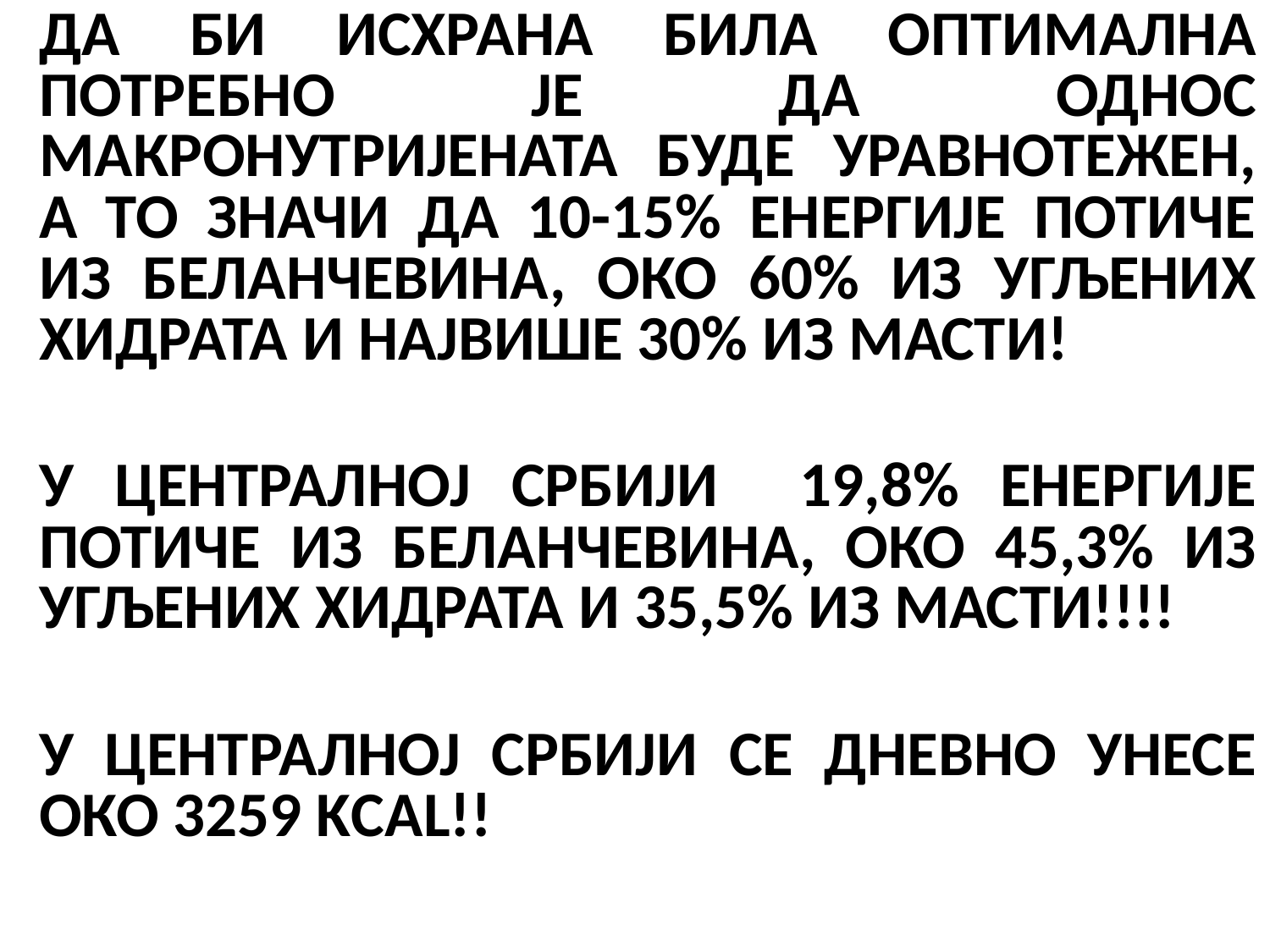

ДА БИ ИСХРАНА БИЛА ОПТИМАЛНА ПОТРЕБНО ЈЕ ДА ОДНОС МАКРОНУТРИЈЕНАТА БУДЕ УРАВНОТЕЖЕН, А ТО ЗНАЧИ ДА 10-15% ЕНЕРГИЈЕ ПОТИЧЕ ИЗ БЕЛАНЧЕВИНА, ОКО 60% ИЗ УГЉЕНИХ ХИДРАТА И НАЈВИШЕ 30% ИЗ МАСТИ!

	У ЦЕНТРАЛНОЈ СРБИЈИ  19,8% ЕНЕРГИЈЕ ПОТИЧЕ ИЗ БЕЛАНЧЕВИНА, ОКО 45,3% ИЗ УГЉЕНИХ ХИДРАТА И 35,5% ИЗ МАСТИ!!!!

	У ЦЕНТРАЛНОЈ СРБИЈИ СЕ ДНЕВНО УНЕСЕ ОКО 3259 KCAL!!